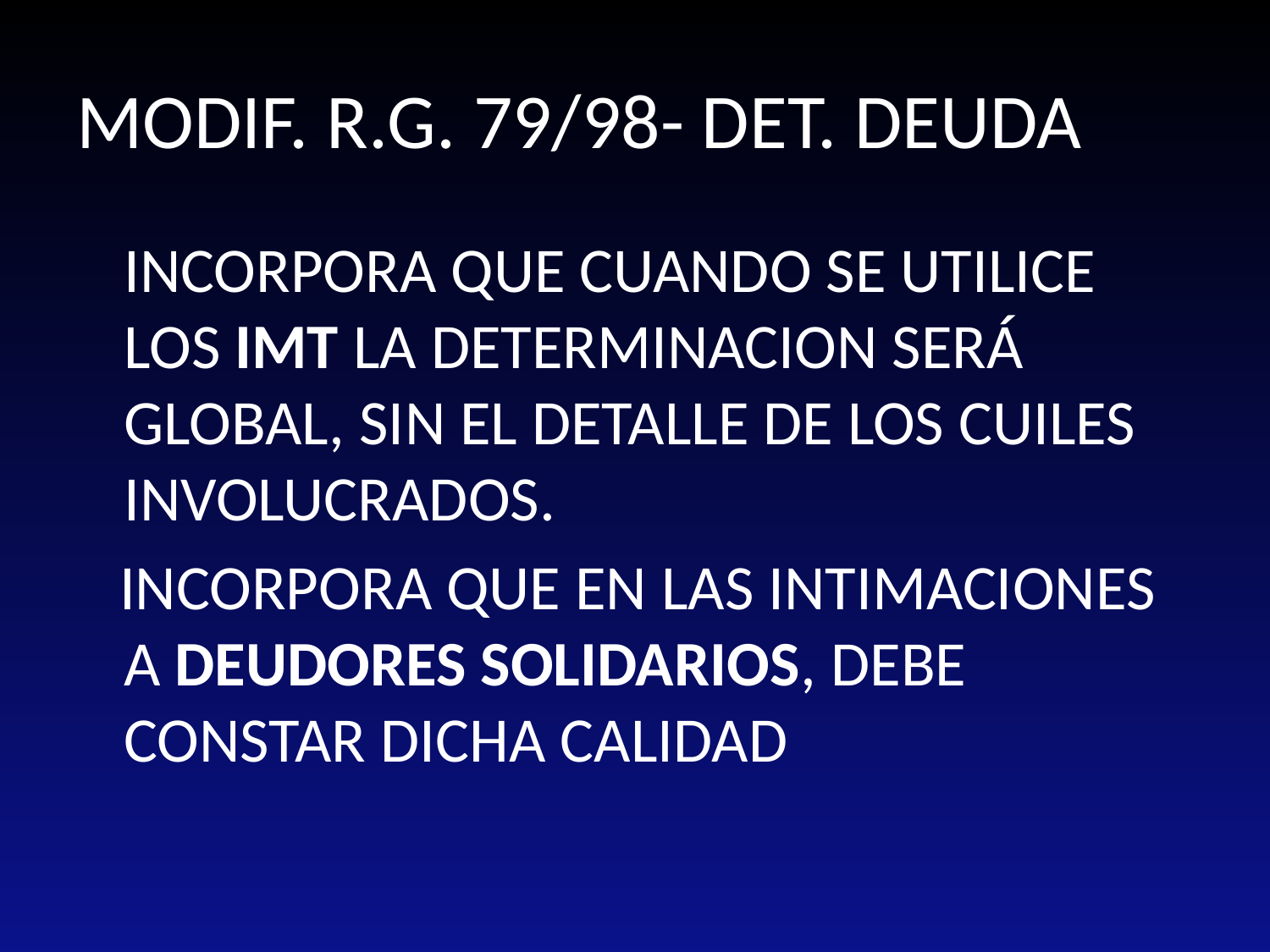

# MODIF. R.G. 79/98- DET. DEUDA
 	INCORPORA QUE CUANDO SE UTILICE LOS IMT LA DETERMINACION SERÁ GLOBAL, SIN EL DETALLE DE LOS CUILES INVOLUCRADOS.
   INCORPORA QUE EN LAS INTIMACIONES A DEUDORES SOLIDARIOS, DEBE CONSTAR DICHA CALIDAD